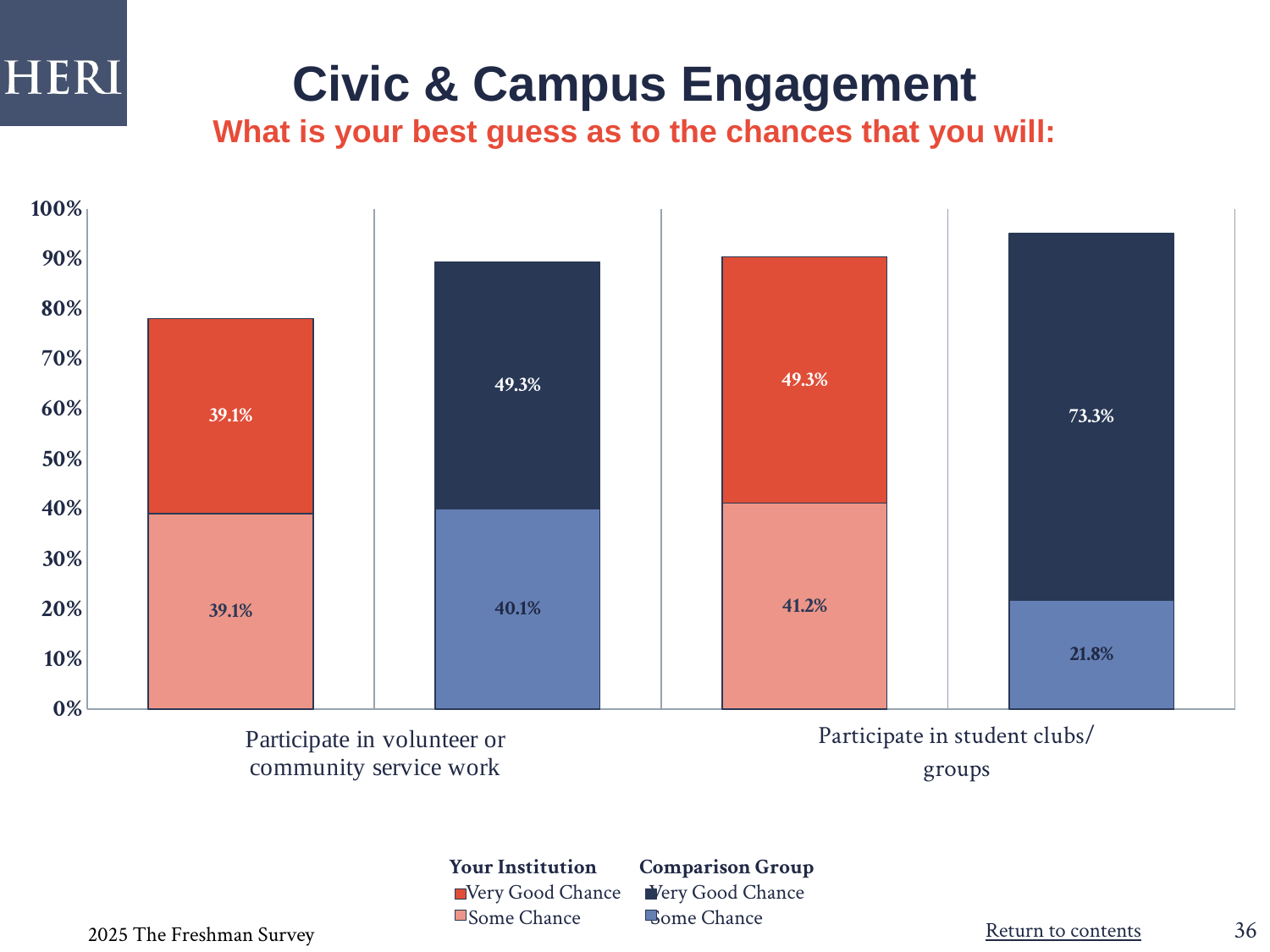

# Civic & Campus Engagement What is your best guess as to the chances that you will:

### Chart

| Category | One | Two |
|---|---|---|
| Your Institution | 0.39049999999999996 | 0.39049999999999996 |
| Comparison Group | 0.401 | 0.4929 |
| Your Institution | 0.4115 | 0.4928 |
| Comparison Group | 0.21780000000000002 | 0.7325 |
   Your Institution          Comparison Group
       Very Good Chance      Very Good Chance
       Some Chance               Some Chance
2025 The Freshman Survey

Return to contents
36